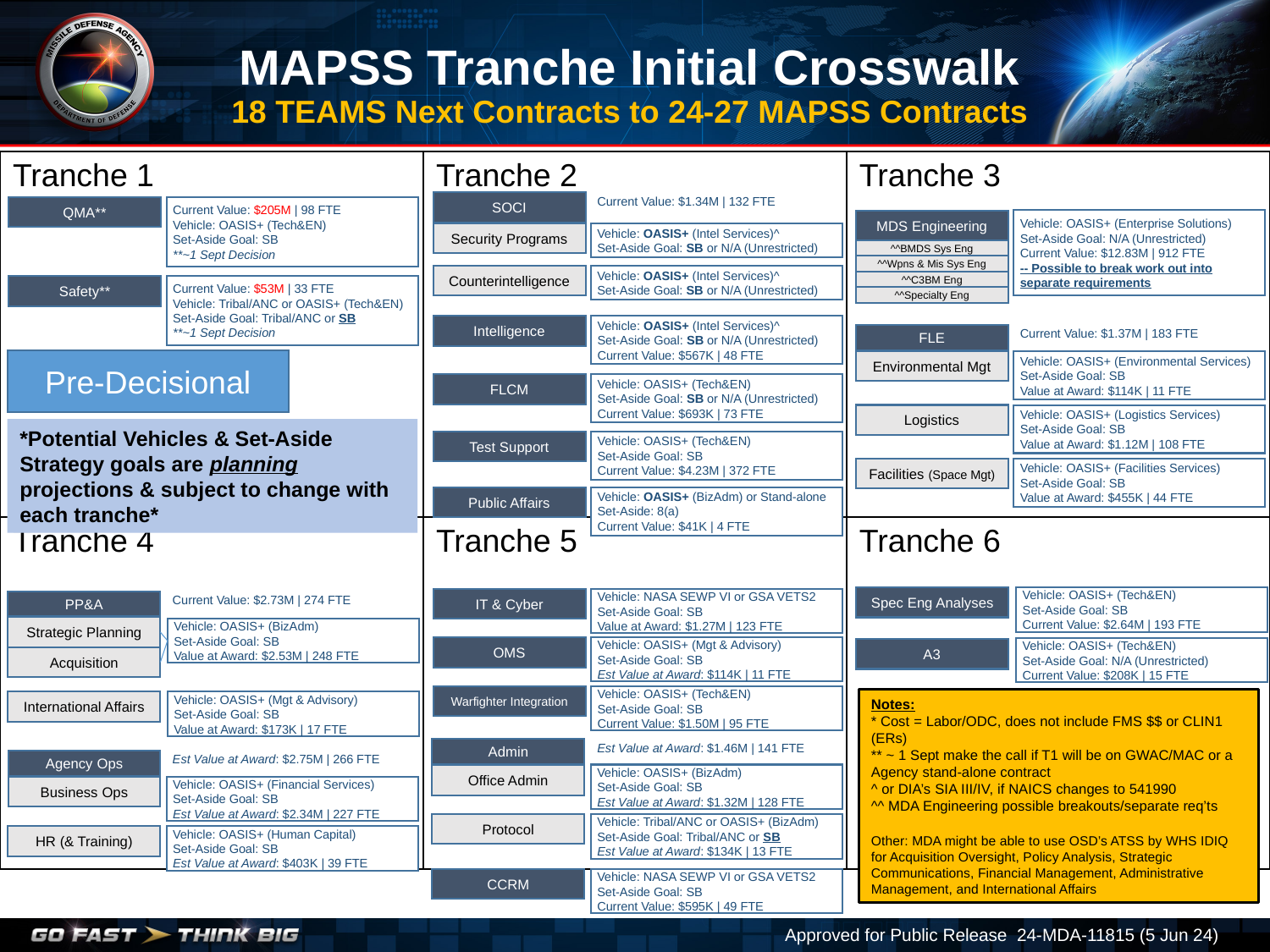

# MAPSS Tranche Initial Crosswalk 18 TEAMS Next Contracts to 24-27 MAPSS Contracts
| Tranche 1 | Tranche 2 | Tranche 3 |
| --- | --- | --- |
| Tranche 4 | Tranche 5 | Tranche 6 |
SOCI
Current Value: $1.34M | 132 FTE
Current Value: $205M | 98 FTE
Vehicle: OASIS+ (Tech&EN)
Set-Aside Goal: SB
**~1 Sept Decision
QMA**
Vehicle: OASIS+ (Enterprise Solutions)
Set-Aside Goal: N/A (Unrestricted)
Current Value: $12.83M | 912 FTE
-- Possible to break work out into separate requirements
MDS Engineering
Security Programs
Vehicle: OASIS+ (Intel Services)^
Set-Aside Goal: SB or N/A (Unrestricted)
^^BMDS Sys Eng
^^Wpns & Mis Sys Eng
Vehicle: OASIS+ (Intel Services)^
Set-Aside Goal: SB or N/A (Unrestricted)
Counterintelligence
^^C3BM Eng
Current Value: $53M | 33 FTE
Vehicle: Tribal/ANC or OASIS+ (Tech&EN)
Set-Aside Goal: Tribal/ANC or SB
**~1 Sept Decision
Safety**
^^Specialty Eng
Intelligence
Vehicle: OASIS+ (Intel Services)^
Set-Aside Goal: SB or N/A (Unrestricted)
Current Value: $567K | 48 FTE
Current Value: $1.37M | 183 FTE
FLE
Pre-Decisional
Environmental Mgt
Vehicle: OASIS+ (Environmental Services)
Set-Aside Goal: SB
Value at Award: $114K | 11 FTE
Vehicle: OASIS+ (Tech&EN)
Set-Aside Goal: SB or N/A (Unrestricted)
Current Value: $693K | 73 FTE
FLCM
Vehicle: OASIS+ (Logistics Services)
Set-Aside Goal: SB
Value at Award: $1.12M | 108 FTE
Logistics
*Potential Vehicles & Set-Aside Strategy goals are planning projections & subject to change with each tranche*
Vehicle: OASIS+ (Tech&EN)
Set-Aside Goal: SB
Current Value: $4.23M | 372 FTE
Test Support
Facilities (Space Mgt)
Vehicle: OASIS+ (Facilities Services)
Set-Aside Goal: SB
Value at Award: $455K | 44 FTE
Vehicle: OASIS+ (BizAdm) or Stand-alone
Set-Aside: 8(a)
Current Value: $41K | 4 FTE
Public Affairs
Vehicle: OASIS+ (Tech&EN)
Set-Aside Goal: SB
Current Value: $2.64M | 193 FTE
Spec Eng Analyses
IT & Cyber
Vehicle: NASA SEWP VI or GSA VETS2
Set-Aside Goal: SB
Value at Award: $1.27M | 123 FTE
Current Value: $2.73M | 274 FTE
PP&A
Strategic Planning
Vehicle: OASIS+ (BizAdm)
Set-Aside Goal: SB
Value at Award: $2.53M | 248 FTE
Vehicle: OASIS+ (Mgt & Advisory)
Set-Aside Goal: SB
Est Value at Award: $114K | 11 FTE
OMS
Vehicle: OASIS+ (Tech&EN)
Set-Aside Goal: N/A (Unrestricted)
Current Value: $208K | 15 FTE
A3
Acquisition
Vehicle: OASIS+ (Tech&EN)
Set-Aside Goal: SB
Current Value: $1.50M | 95 FTE
Warfighter Integration
Notes:
* Cost = Labor/ODC, does not include FMS $$ or CLIN1 (ERs)
** ~ 1 Sept make the call if T1 will be on GWAC/MAC or a Agency stand-alone contract
^ or DIA’s SIA III/IV, if NAICS changes to 541990
^^ MDA Engineering possible breakouts/separate req’ts

Other: MDA might be able to use OSD’s ATSS by WHS IDIQ for Acquisition Oversight, Policy Analysis, Strategic Communications, Financial Management, Administrative Management, and International Affairs
Vehicle: OASIS+ (Mgt & Advisory)
Set-Aside Goal: SB
Value at Award: $173K | 17 FTE
International Affairs
Est Value at Award: $1.46M | 141 FTE
Admin
Agency Ops
Est Value at Award: $2.75M | 266 FTE
Vehicle: OASIS+ (BizAdm)
Set-Aside Goal: SB
Est Value at Award: $1.32M | 128 FTE
Office Admin
Vehicle: OASIS+ (Financial Services)
Set-Aside Goal: SB
Est Value at Award: $2.34M | 227 FTE
Business Ops
Vehicle: Tribal/ANC or OASIS+ (BizAdm)
Set-Aside Goal: Tribal/ANC or SB
Est Value at Award: $134K | 13 FTE
Protocol
Vehicle: OASIS+ (Human Capital)
Set-Aside Goal: SB
Est Value at Award: $403K | 39 FTE
HR (& Training)
Vehicle: NASA SEWP VI or GSA VETS2
Set-Aside Goal: SB
Current Value: $595K | 49 FTE
CCRM
Approved for Public Release  24-MDA-11815 (5 Jun 24)